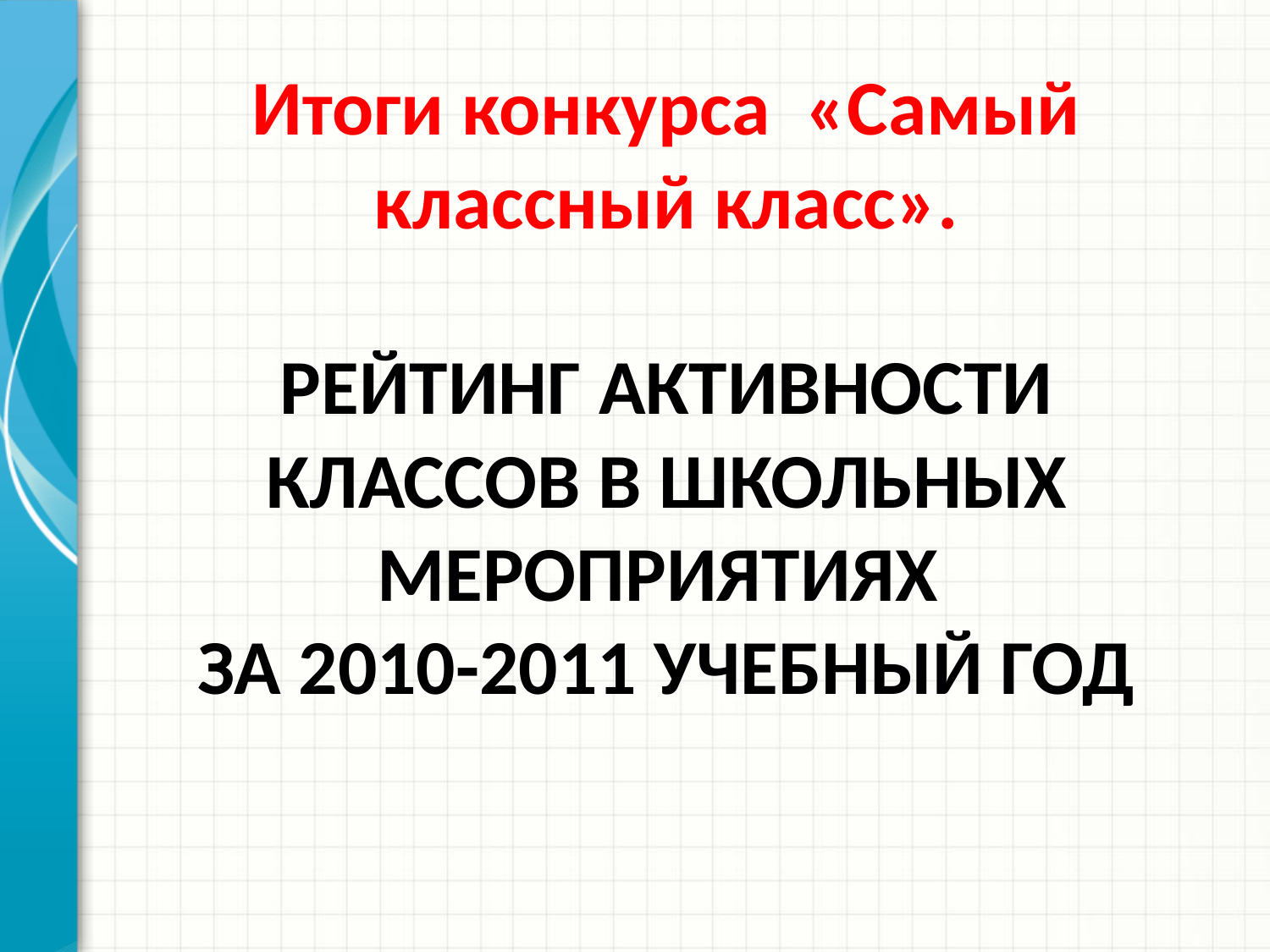

# Итоги конкурса  «Самый классный класс». РЕЙТИНГ АКТИВНОСТИ КЛАССОВ В ШКОЛЬНЫХ МЕРОПРИЯТИЯХ ЗА 2010-2011 УЧЕБНЫЙ ГОД